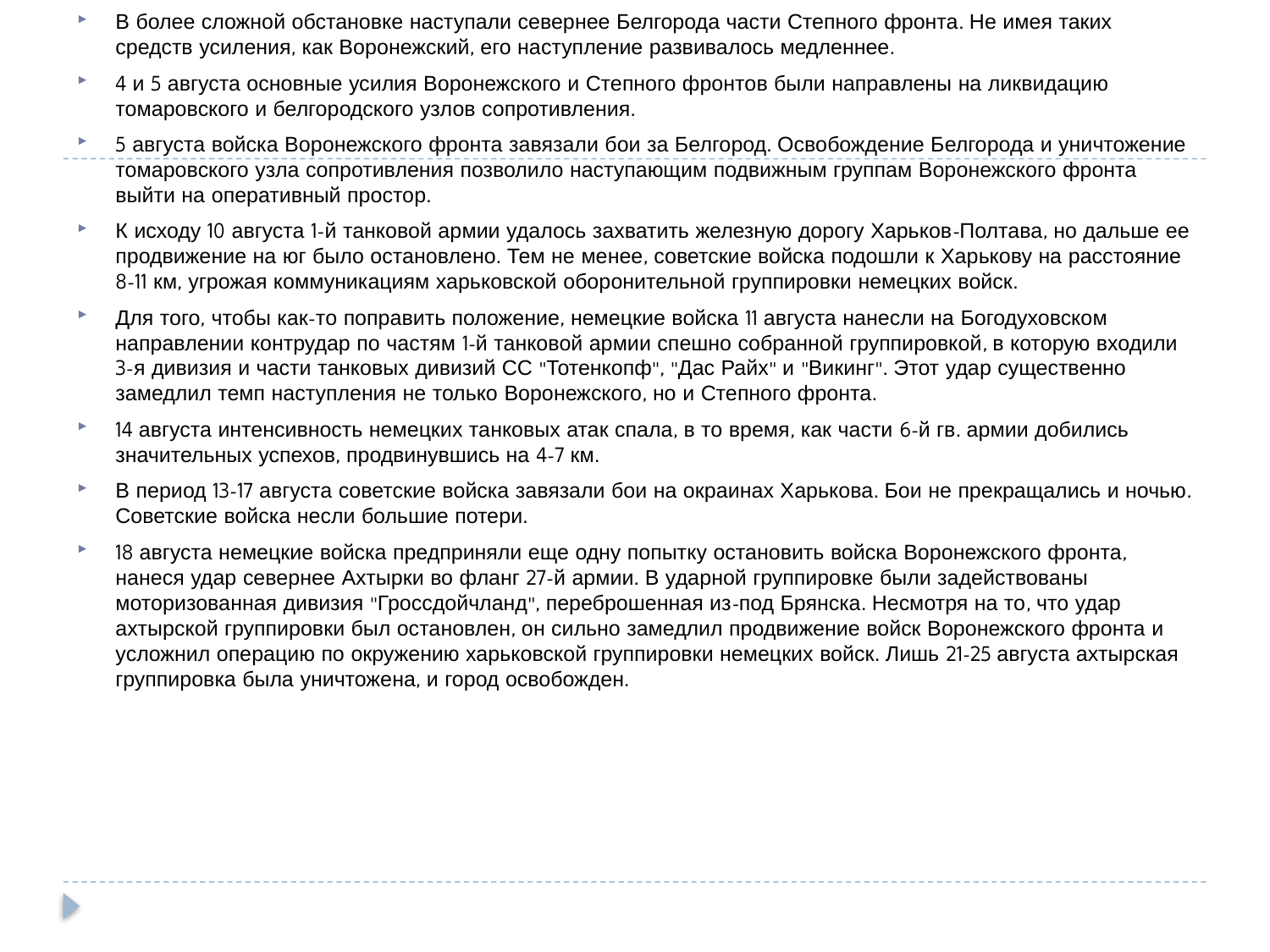

В более сложной обстановке наступали севернее Белгорода части Степного фронта. Не имея таких средств усиления, как Воронежский, его наступление развивалось медленнее.
4 и 5 августа основные усилия Воронежского и Степного фронтов были направлены на ликвидацию томаровского и белгородского узлов сопротивления.
5 августа войска Воронежского фронта завязали бои за Белгород. Освобождение Белгорода и уничтожение томаровского узла сопротивления позволило наступающим подвижным группам Воронежского фронта выйти на оперативный простор.
К исходу 10 августа 1-й танковой армии удалось захватить железную дорогу Харьков-Полтава, но дальше ее продвижение на юг было остановлено. Тем не менее, советские войска подошли к Харькову на расстояние 8-11 км, угрожая коммуникациям харьковской оборонительной группировки немецких войск.
Для того, чтобы как-то поправить положение, немецкие войска 11 августа нанесли на Богодуховском направлении контрудар по частям 1-й танковой армии спешно собранной группировкой, в которую входили 3-я дивизия и части танковых дивизий СС "Тотенкопф", "Дас Райх" и "Викинг". Этот удар существенно замедлил темп наступления не только Воронежского, но и Степного фронта.
14 августа интенсивность немецких танковых атак спала, в то время, как части 6-й гв. армии добились значительных успехов, продвинувшись на 4-7 км.
В период 13-17 августа советские войска завязали бои на окраинах Харькова. Бои не прекращались и ночью. Советские войска несли большие потери.
18 августа немецкие войска предприняли еще одну попытку остановить войска Воронежского фронта, нанеся удар севернее Ахтырки во фланг 27-й армии. В ударной группировке были задействованы моторизованная дивизия "Гроссдойчланд", переброшенная из-под Брянска. Несмотря на то, что удар ахтырской группировки был остановлен, он сильно замедлил продвижение войск Воронежского фронта и усложнил операцию по окружению харьковской группировки немецких войск. Лишь 21-25 августа ахтырская группировка была уничтожена, и город освобожден.